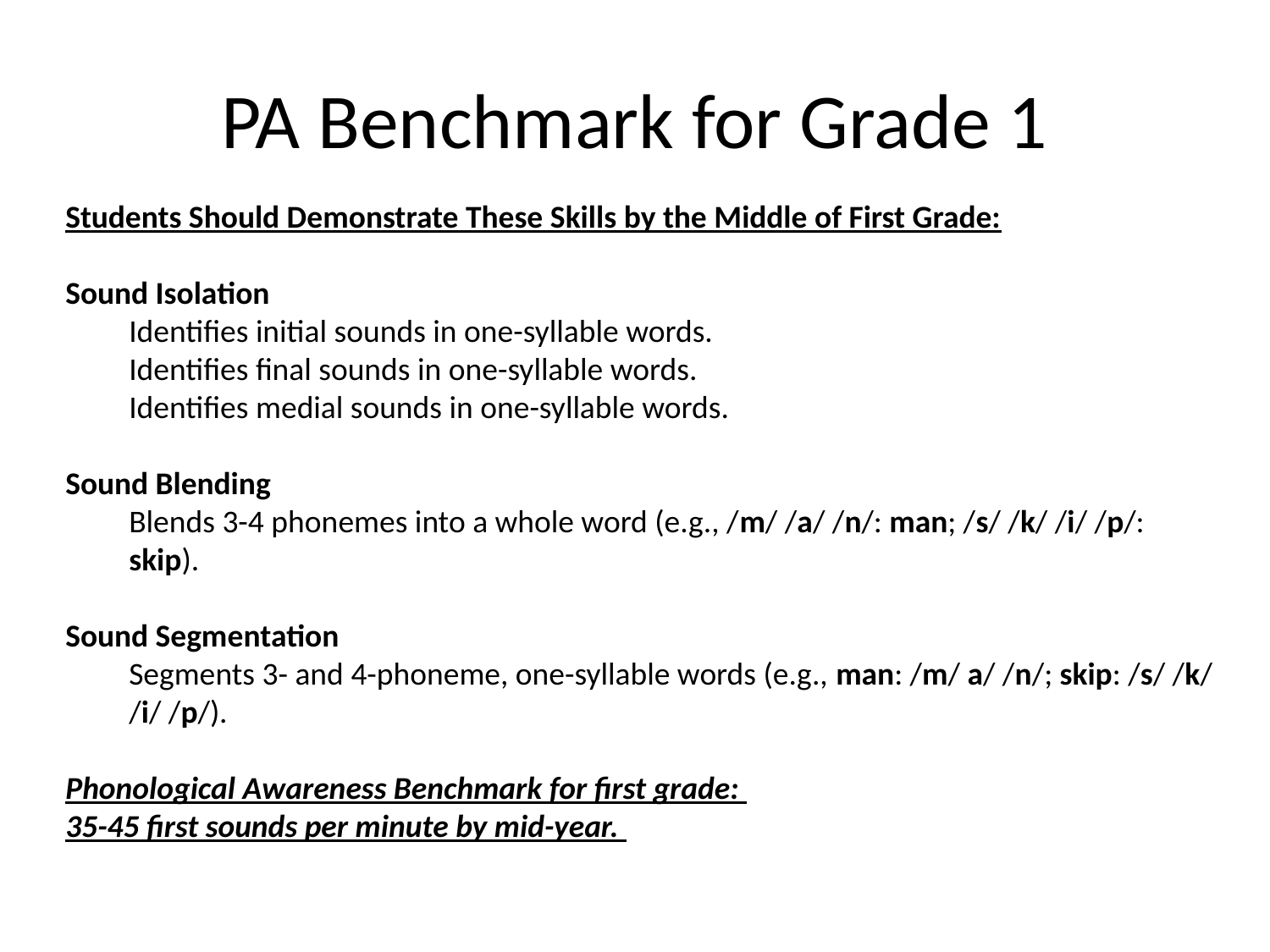

# PA Benchmark for Grade 1
Students Should Demonstrate These Skills by the Middle of First Grade:

Sound Isolation
Identifies initial sounds in one-syllable words.
Identifies final sounds in one-syllable words.
Identifies medial sounds in one-syllable words.

Sound Blending
Blends 3-4 phonemes into a whole word (e.g., /m/ /a/ /n/: man; /s/ /k/ /i/ /p/: skip).

Sound Segmentation
Segments 3- and 4-phoneme, one-syllable words (e.g., man: /m/ a/ /n/; skip: /s/ /k/ /i/ /p/).

Phonological Awareness Benchmark for first grade:
35-45 first sounds per minute by mid-year.